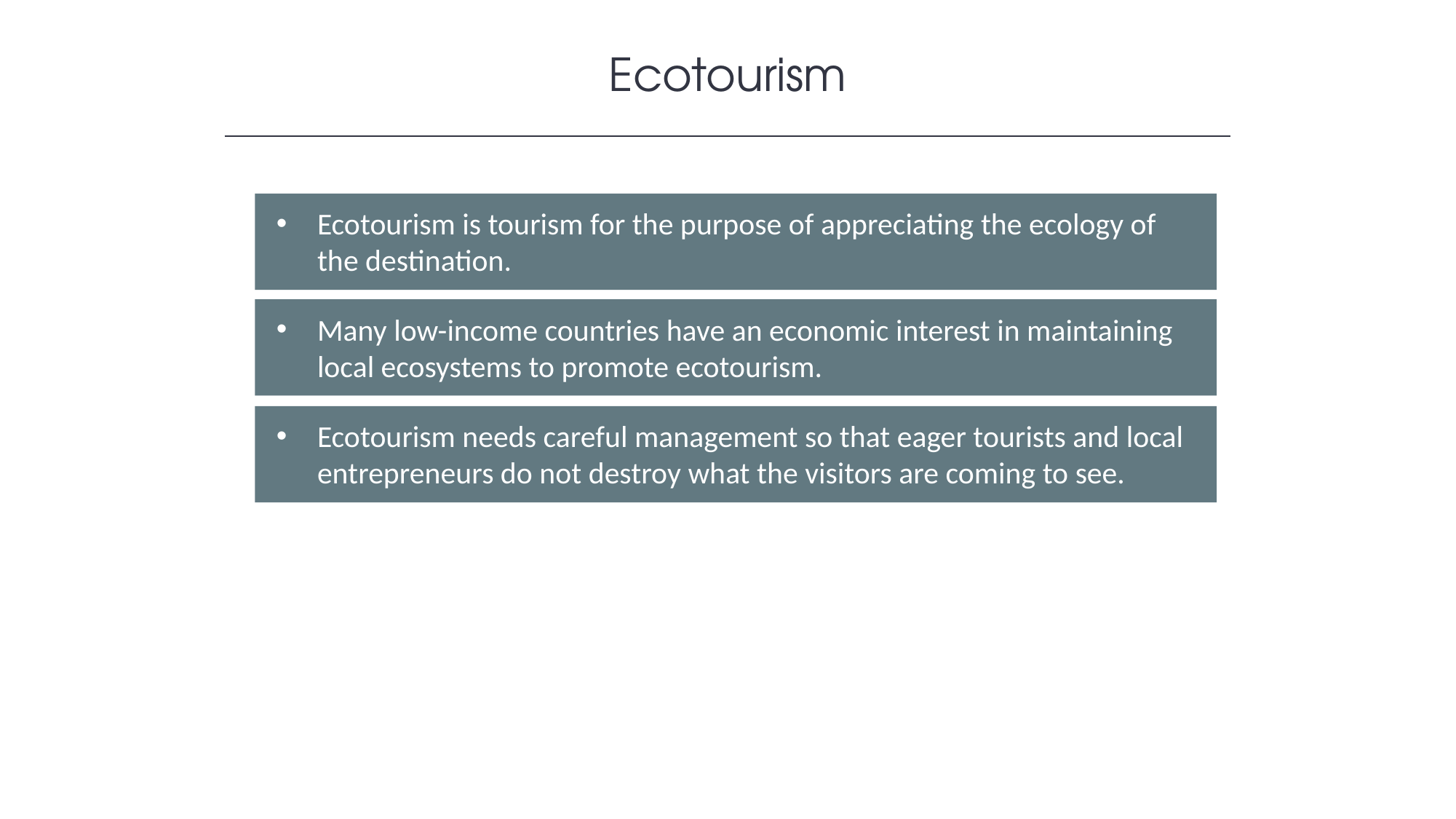

Ecotourism

Ecotourism is tourism for the purpose of appreciating the ecology of the destination.

Many low-income countries have an economic interest in maintaining local ecosystems to promote ecotourism.

Ecotourism needs careful management so that eager tourists and local entrepreneurs do not destroy what the visitors are coming to see.